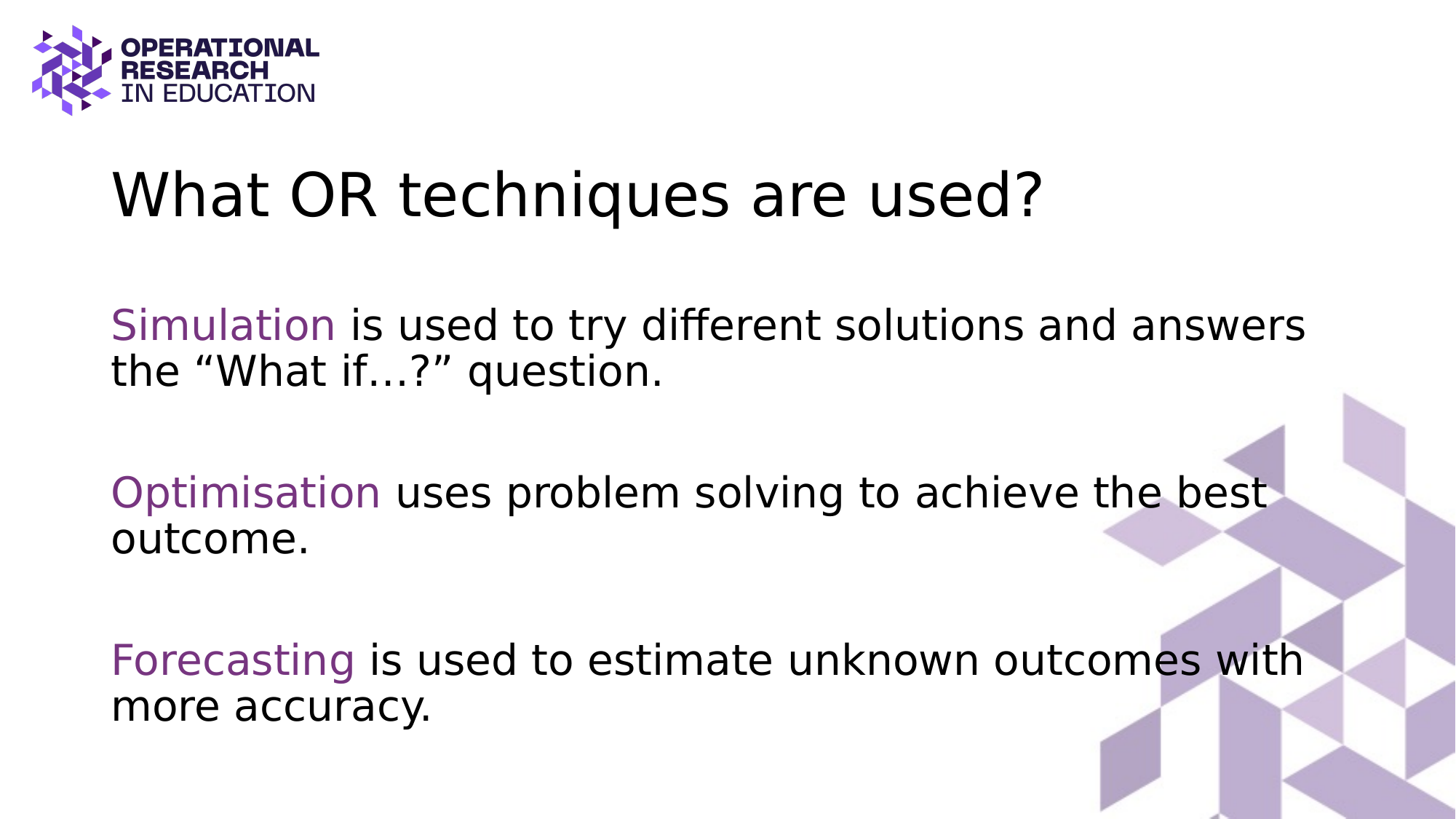

# What OR techniques are used?
Simulation is used to try different solutions and answers the “What if…?” question.

Optimisation uses problem solving to achieve the best outcome.

Forecasting is used to estimate unknown outcomes with more accuracy.